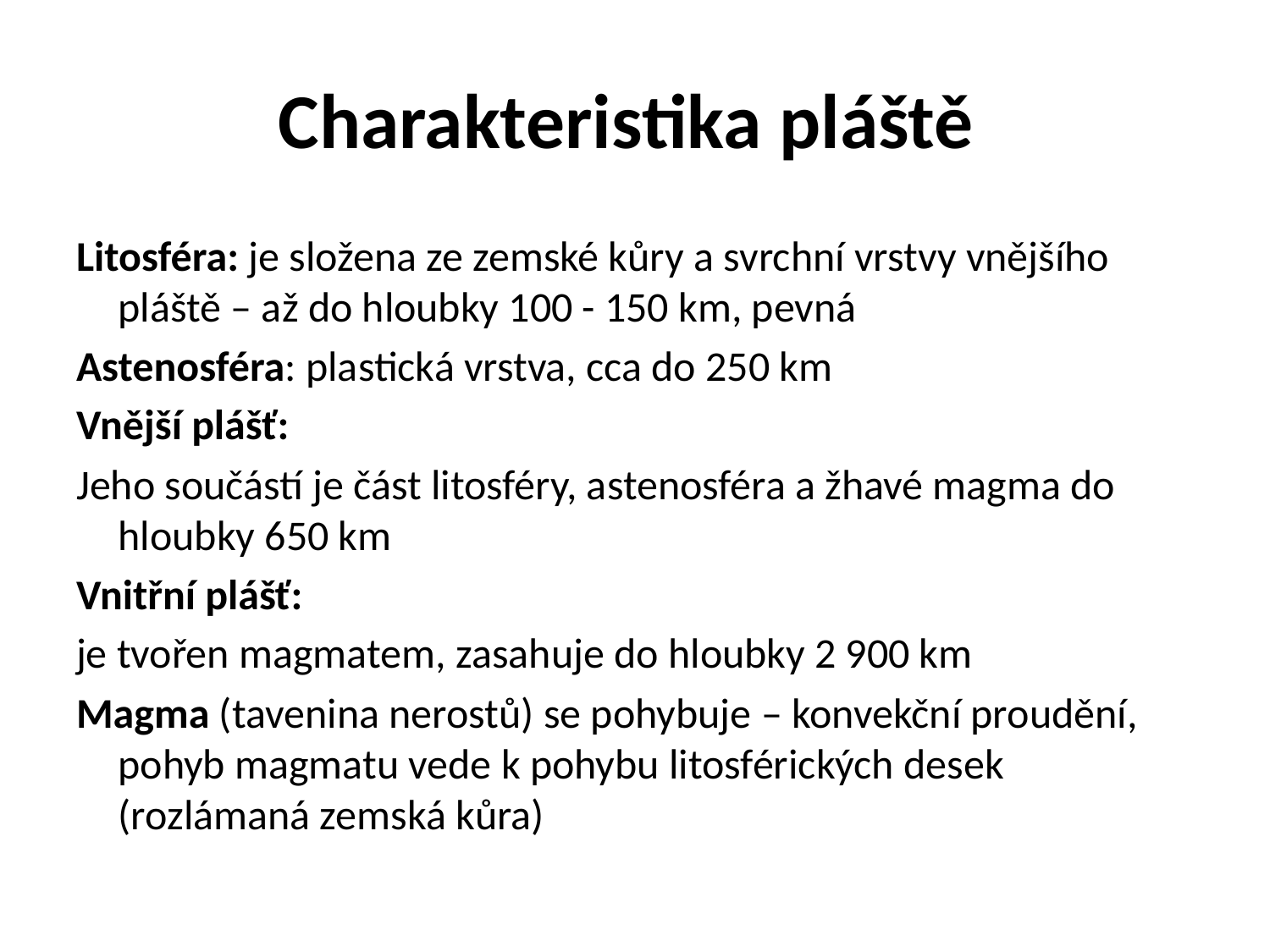

# Charakteristika pláště
Litosféra: je složena ze zemské kůry a svrchní vrstvy vnějšího pláště – až do hloubky 100 - 150 km, pevná
Astenosféra: plastická vrstva, cca do 250 km
Vnější plášť:
Jeho součástí je část litosféry, astenosféra a žhavé magma do hloubky 650 km
Vnitřní plášť:
je tvořen magmatem, zasahuje do hloubky 2 900 km
Magma (tavenina nerostů) se pohybuje – konvekční proudění, pohyb magmatu vede k pohybu litosférických desek (rozlámaná zemská kůra)